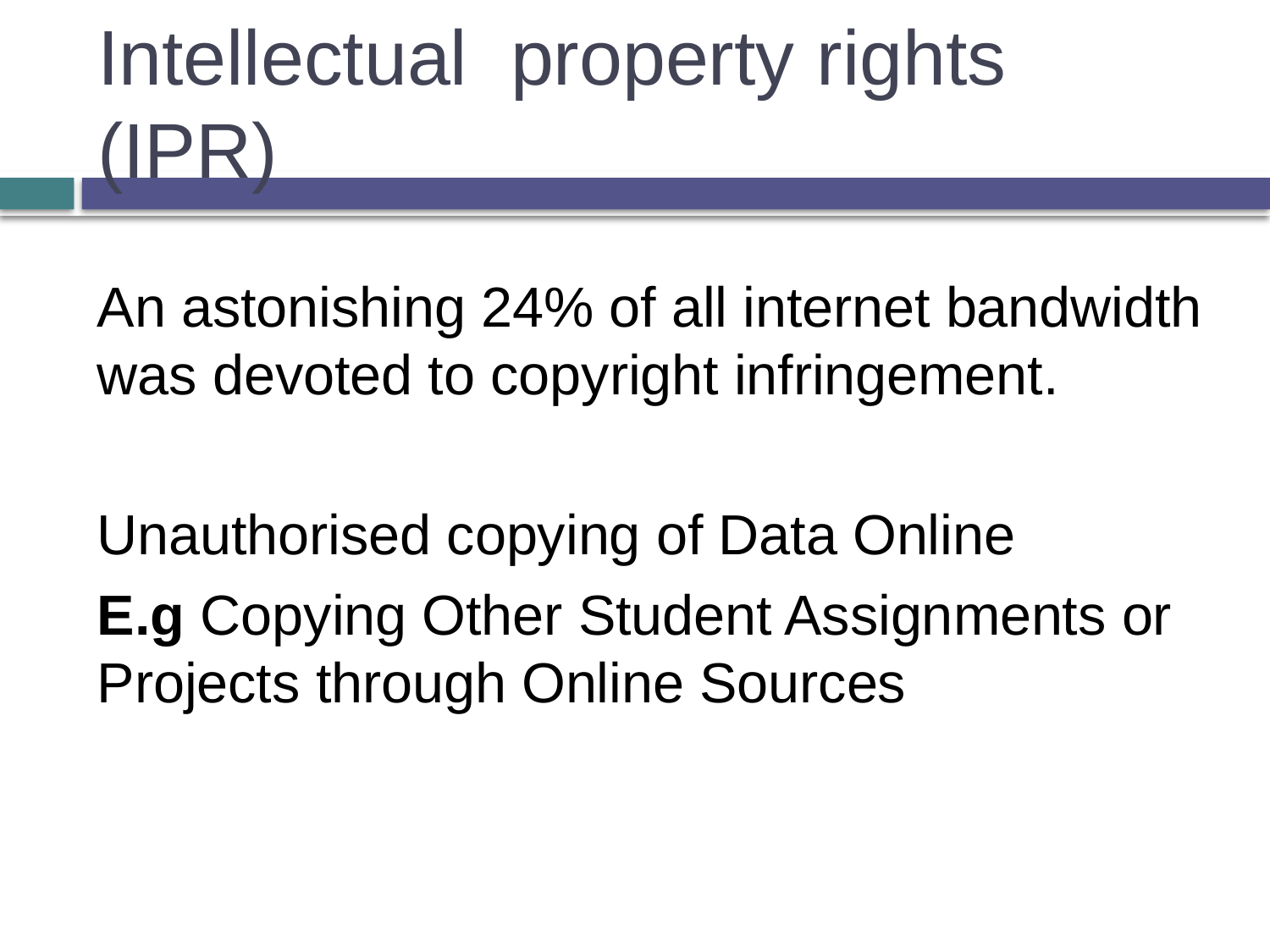

# Intellectual  property rights  (IPR)
An astonishing 24% of all internet bandwidth was devoted to copyright infringement.

Unauthorised copying of Data Online
E.g Copying Other Student Assignments or Projects through Online Sources